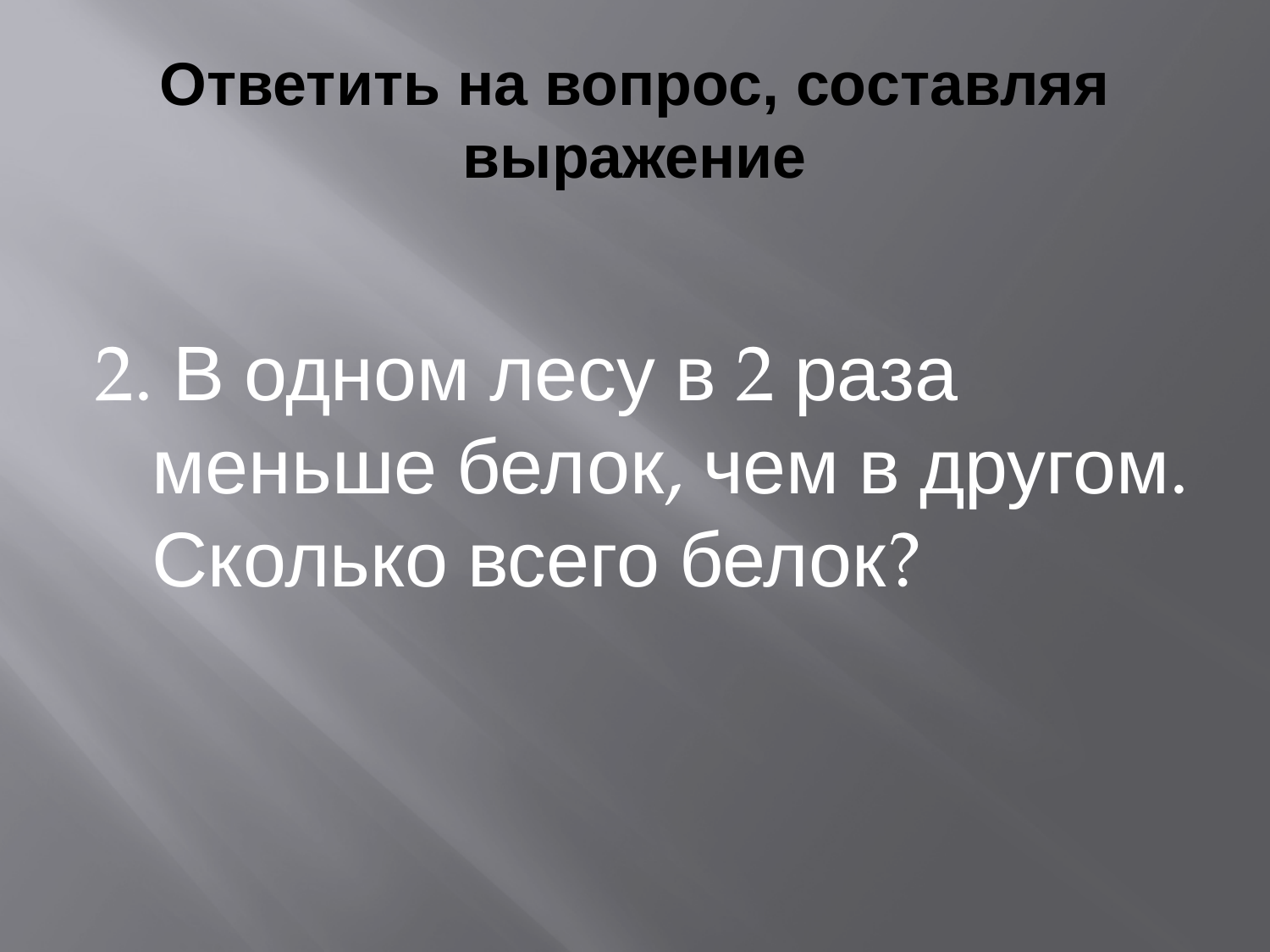

# Ответить на вопрос, составляя выражение
2. В одном лесу в 2 раза меньше белок, чем в другом. Сколько всего белок?